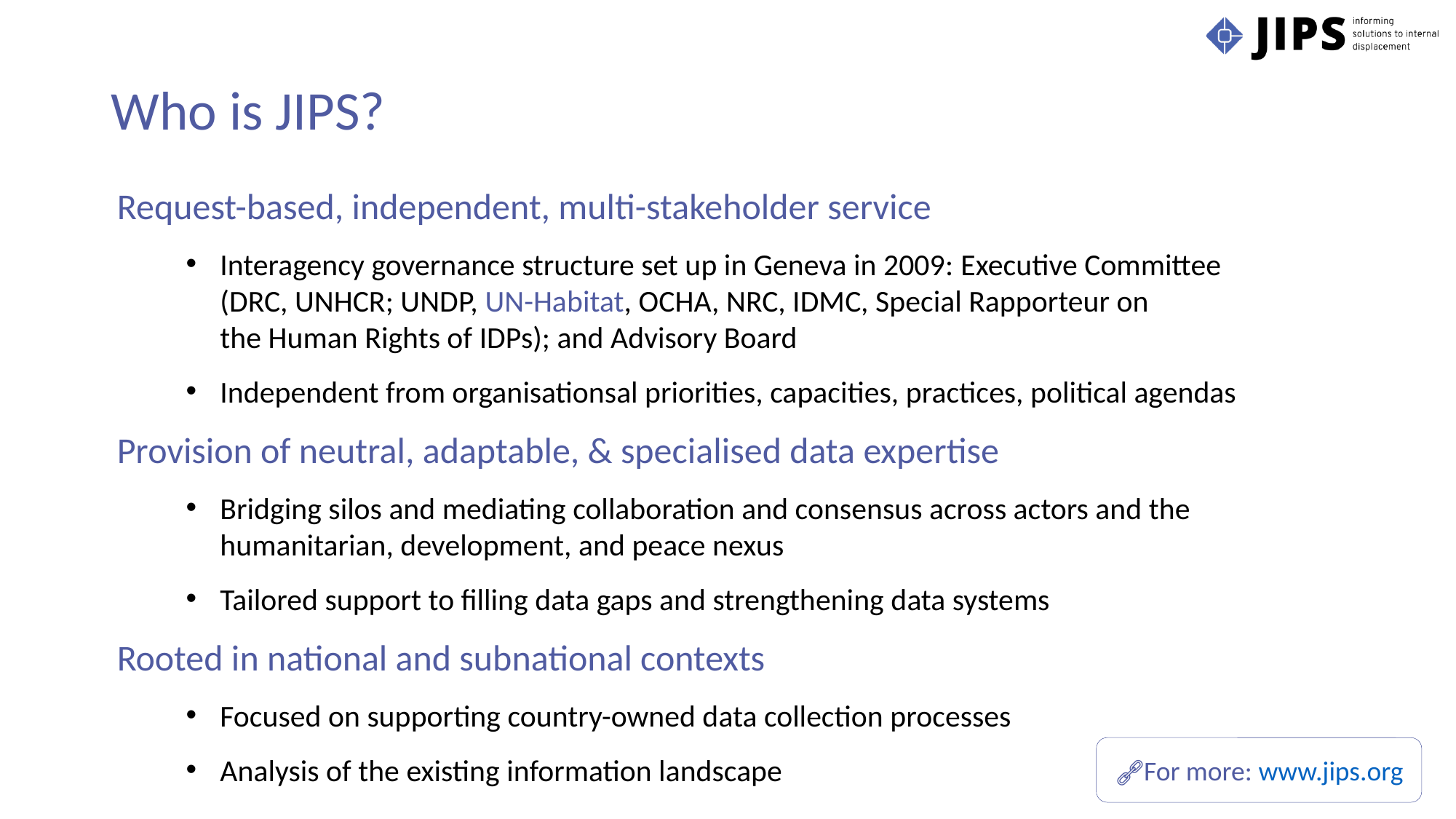

# Who is JIPS?
Request-based, independent, multi-stakeholder service
Interagency governance structure set up in Geneva in 2009: Executive Committee (DRC, UNHCR; UNDP, UN-Habitat, OCHA, NRC, IDMC, Special Rapporteur on the Human Rights of IDPs); and Advisory Board
Independent from organisationsal priorities, capacities, practices, political agendas
Provision of neutral, adaptable, & specialised data expertise
Bridging silos and mediating collaboration and consensus across actors and the humanitarian, development, and peace nexus
Tailored support to filling data gaps and strengthening data systems
Rooted in national and subnational contexts
Focused on supporting country-owned data collection processes
Analysis of the existing information landscape
🔗For more: www.jips.org